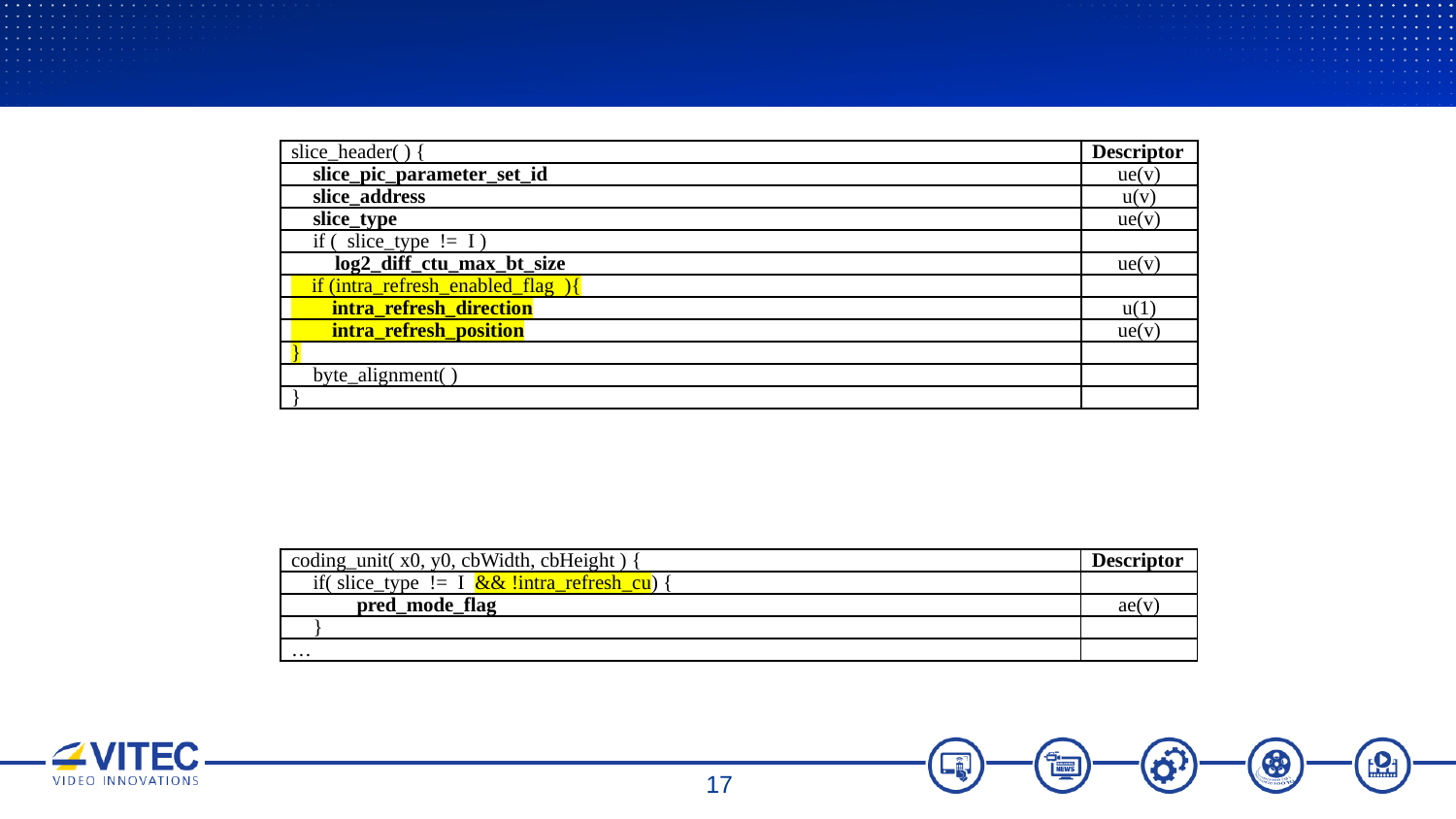

| slice\_header( ) { | Descriptor |
| --- | --- |
| slice\_pic\_parameter\_set\_id | ue(v) |
| slice\_address | u(v) |
| slice\_type | ue(v) |
| if ( slice\_type != I ) |  |
| log2\_diff\_ctu\_max\_bt\_size | ue(v) |
| if (intra\_refresh\_enabled\_flag ){ |  |
| intra\_refresh\_direction | u(1) |
| intra\_refresh\_position | ue(v) |
| } |  |
| byte\_alignment( ) |  |
| } |  |
| coding\_unit( x0, y0, cbWidth, cbHeight ) { | Descriptor |
| --- | --- |
| if( slice\_type != I && !intra\_refresh\_cu) { |  |
| pred\_mode\_flag | ae(v) |
| } |  |
| … |  |
17